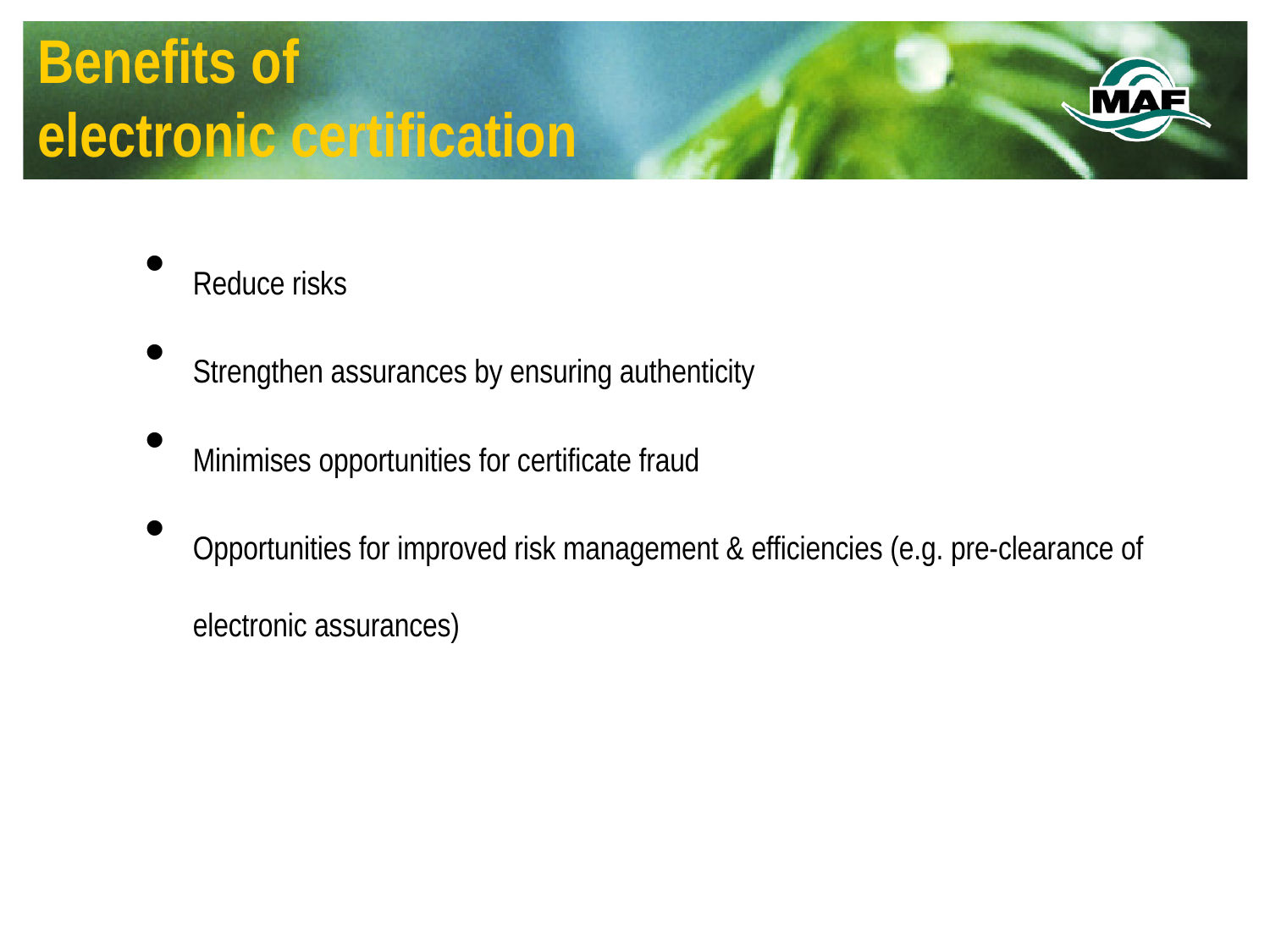

Benefits of
electronic certification
Reduce risks
Strengthen assurances by ensuring authenticity
Minimises opportunities for certificate fraud
Opportunities for improved risk management & efficiencies (e.g. pre-clearance of electronic assurances)